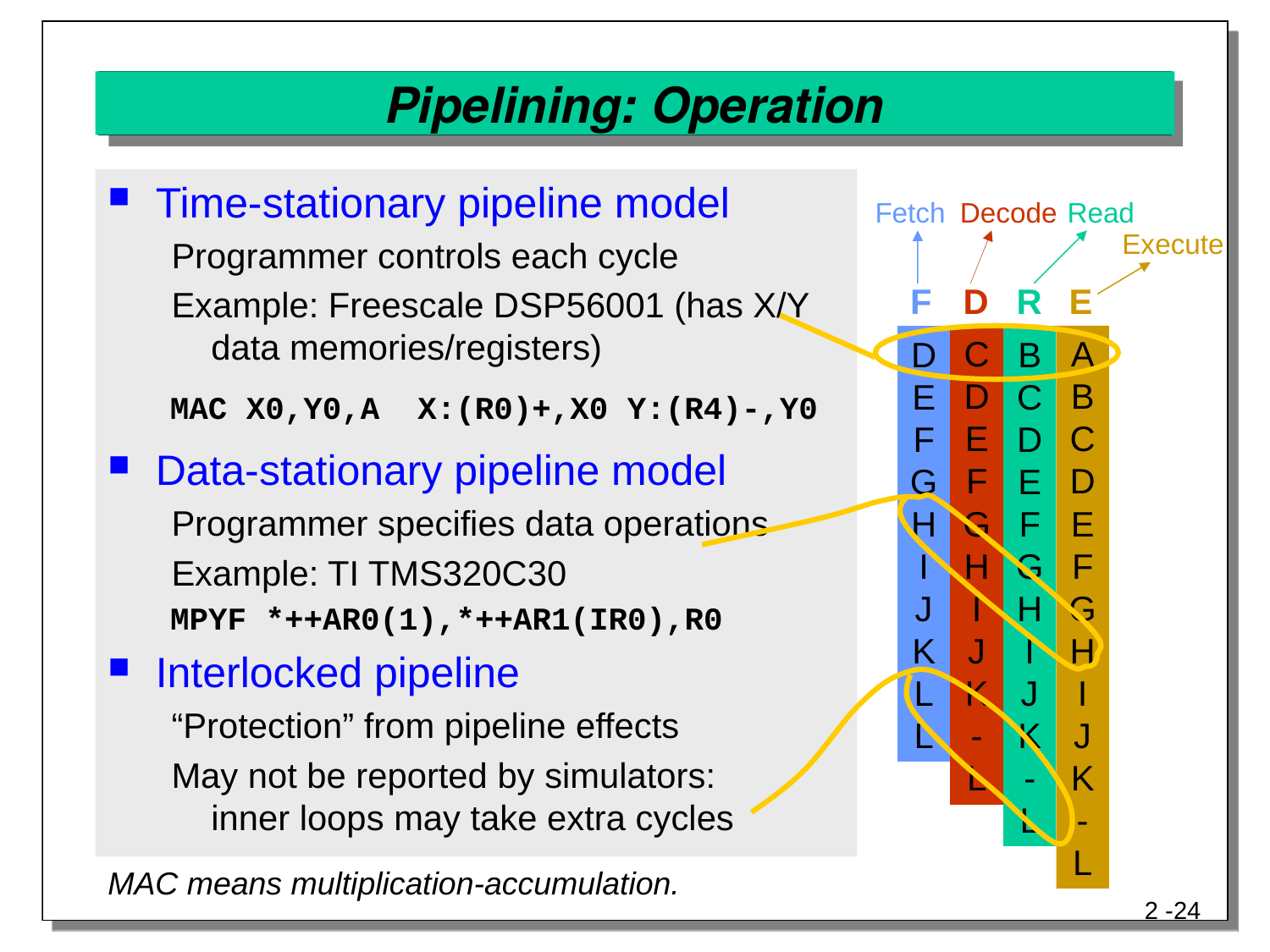

# Pipelining: Operation
Time-stationary pipeline model
Programmer controls each cycle
Example: Freescale DSP56001 (has X/Y data memories/registers)

Data-stationary pipeline model
Programmer specifies data operations
Example: TI TMS320C30

Interlocked pipeline
“Protection” from pipeline effects
May not be reported by simulators:
inner loops may take extra cycles
Fetch
Decode
Read
Execute

F
D
R
E

C
D
E
F
G
H
I
J
K
-
L

D
E
F
G
H
I
J
K
L
L
B
C
D
E
F
G
H
I
J
K
-
L
A
B
C
D
E
F
G
H
I
J
K
-
L

MAC X0,Y0,A  X:(R0)+,X0 Y:(R4)-,Y0

MPYF *++AR0(1),*++AR1(IR0),R0
MAC means multiplication-accumulation.